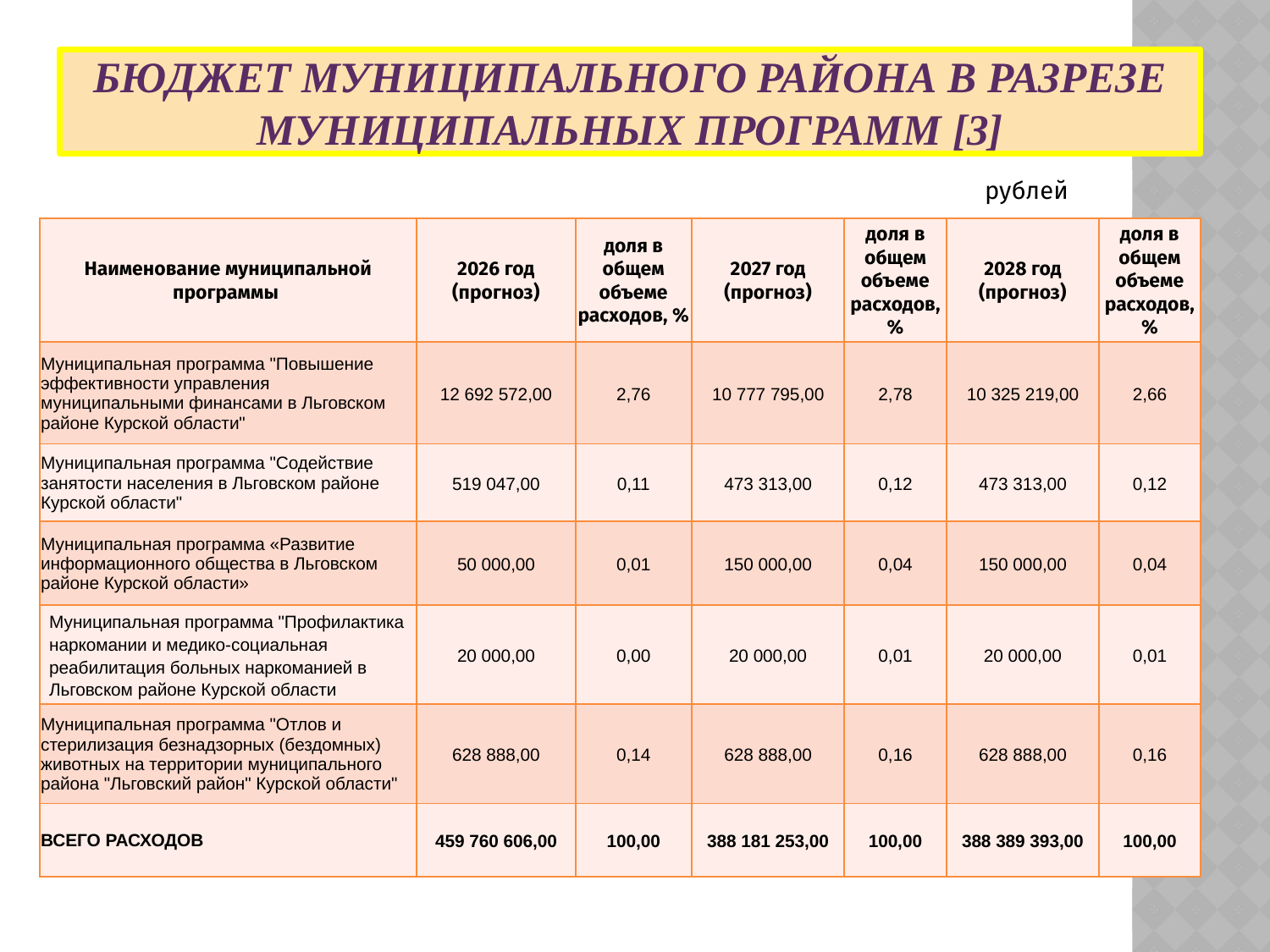

# Бюджет муниципального района в разрезе муниципальных программ [3]
рублей
| Наименование муниципальной программы | 2026 год (прогноз) | доля в общем объеме расходов, % | 2027 год (прогноз) | доля в общем объеме расходов, % | 2028 год (прогноз) | доля в общем объеме расходов, % |
| --- | --- | --- | --- | --- | --- | --- |
| Муниципальная программа "Повышение эффективности управления муниципальными финансами в Льговском районе Курской области" | 12 692 572,00 | 2,76 | 10 777 795,00 | 2,78 | 10 325 219,00 | 2,66 |
| Муниципальная программа "Содействие занятости населения в Льговском районе Курской области" | 519 047,00 | 0,11 | 473 313,00 | 0,12 | 473 313,00 | 0,12 |
| Муниципальная программа «Развитие информационного общества в Льговском районе Курской области» | 50 000,00 | 0,01 | 150 000,00 | 0,04 | 150 000,00 | 0,04 |
| Муниципальная программа "Профилактика наркомании и медико-социальная реабилитация больных наркоманией в Льговском районе Курской области | 20 000,00 | 0,00 | 20 000,00 | 0,01 | 20 000,00 | 0,01 |
| Муниципальная программа "Отлов и стерилизация безнадзорных (бездомных) животных на территории муниципального района "Льговский район" Курской области" | 628 888,00 | 0,14 | 628 888,00 | 0,16 | 628 888,00 | 0,16 |
| ВСЕГО РАСХОДОВ | 459 760 606,00 | 100,00 | 388 181 253,00 | 100,00 | 388 389 393,00 | 100,00 |